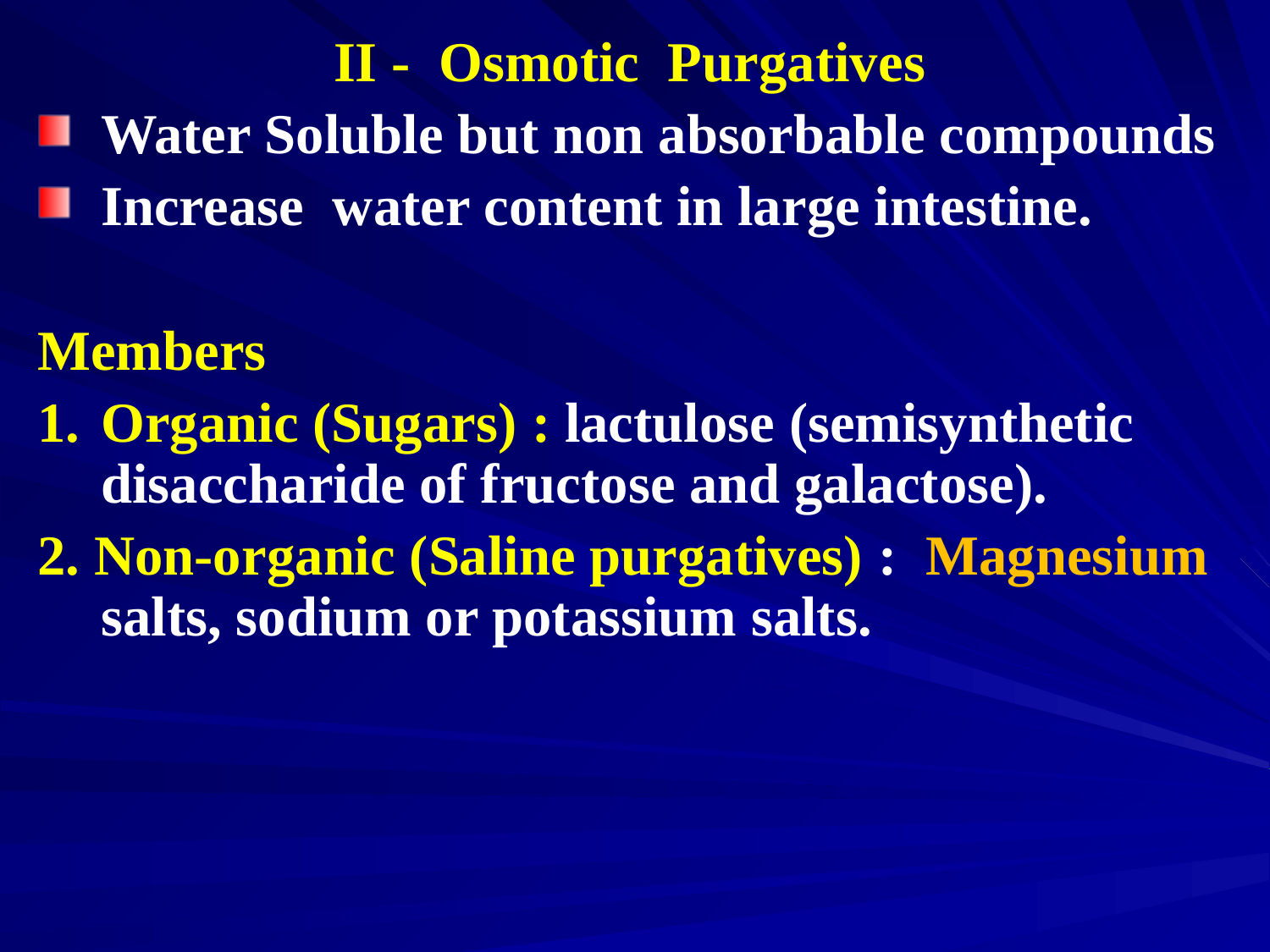

II -  Osmotic  Purgatives
Water Soluble but non absorbable compounds
Increase  water content in large intestine.

Members
1.	Organic (Sugars) : lactulose (semisynthetic     disaccharide of fructose and galactose).
2. Non-organic (Saline purgatives) :  Magnesium salts, sodium or potassium salts.